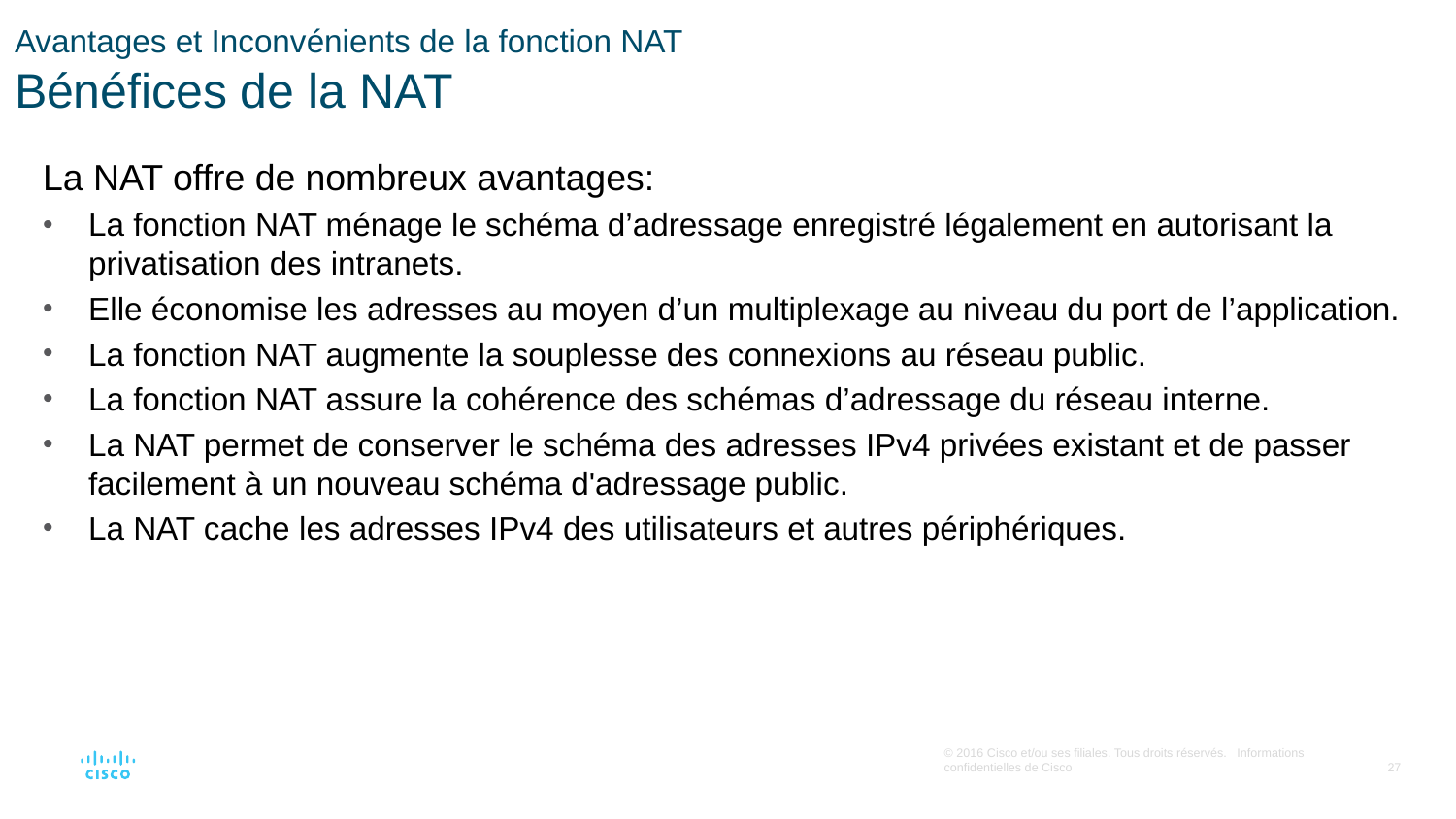

# Avantages et Inconvénients de la fonction NAT Bénéfices de la NAT
La NAT offre de nombreux avantages:
La fonction NAT ménage le schéma d’adressage enregistré légalement en autorisant la privatisation des intranets.
Elle économise les adresses au moyen d’un multiplexage au niveau du port de l’application.
La fonction NAT augmente la souplesse des connexions au réseau public.
La fonction NAT assure la cohérence des schémas d’adressage du réseau interne.
La NAT permet de conserver le schéma des adresses IPv4 privées existant et de passer facilement à un nouveau schéma d'adressage public.
La NAT cache les adresses IPv4 des utilisateurs et autres périphériques.